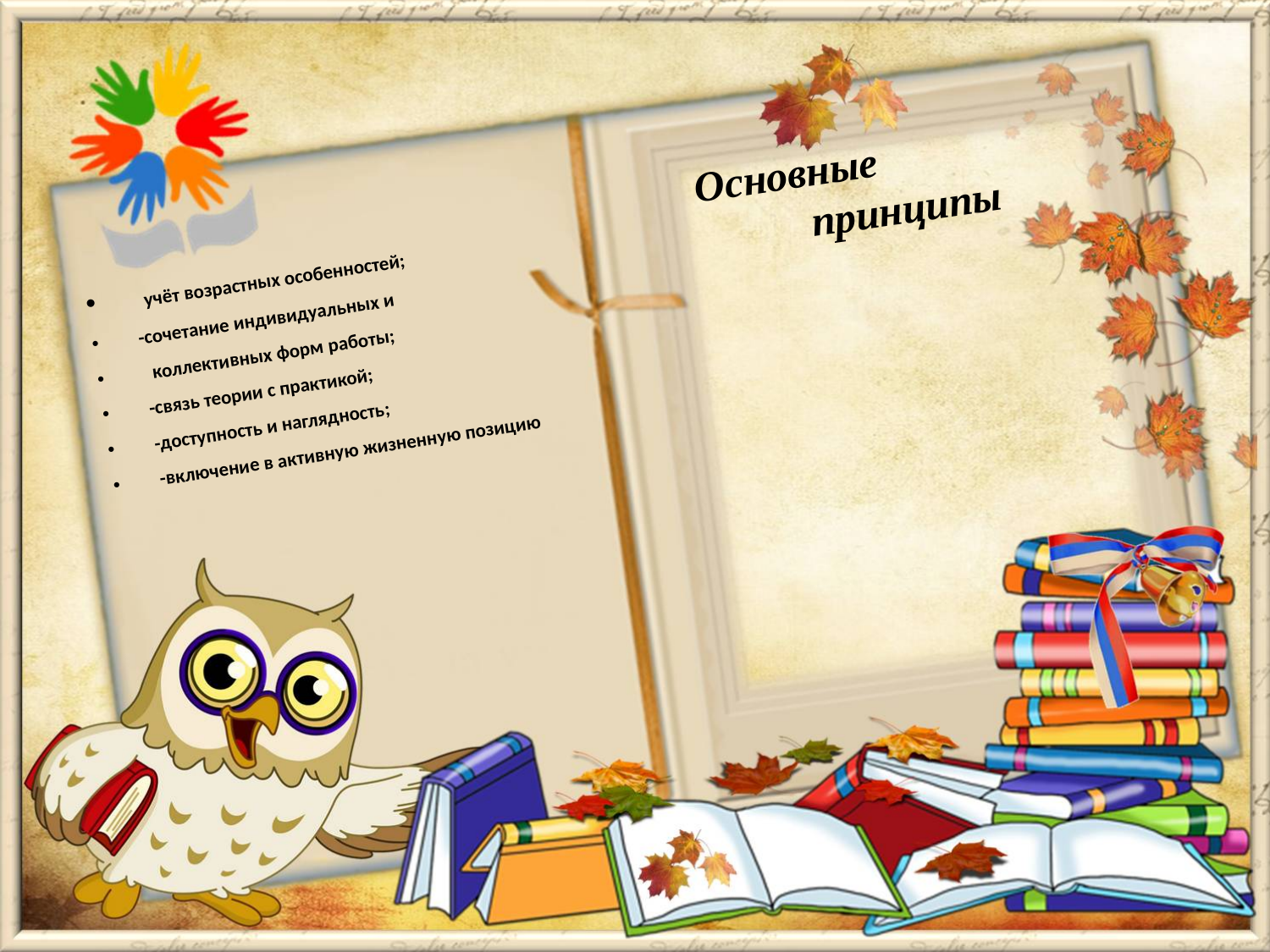

Основные                              принципы
  учёт возрастных особенностей;
-сочетание индивидуальных и
  коллективных форм работы;
-связь теории с практикой;
-доступность и наглядность;
-включение в активную жизненную позицию